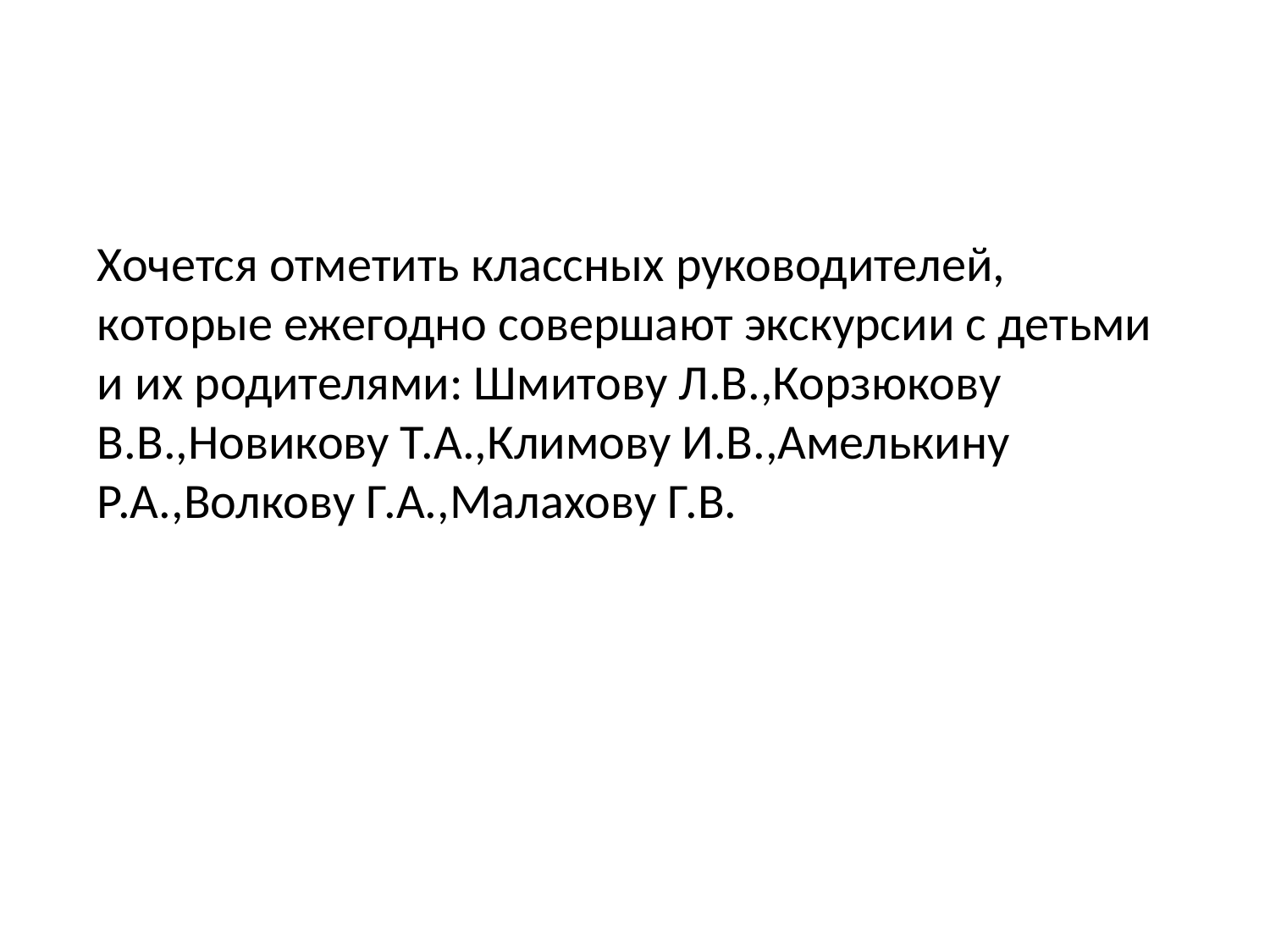

Хочется отметить классных руководителей, которые ежегодно совершают экскурсии с детьми и их родителями: Шмитову Л.В.,Корзюкову В.В.,Новикову Т.А.,Климову И.В.,Амелькину Р.А.,Волкову Г.А.,Малахову Г.В.